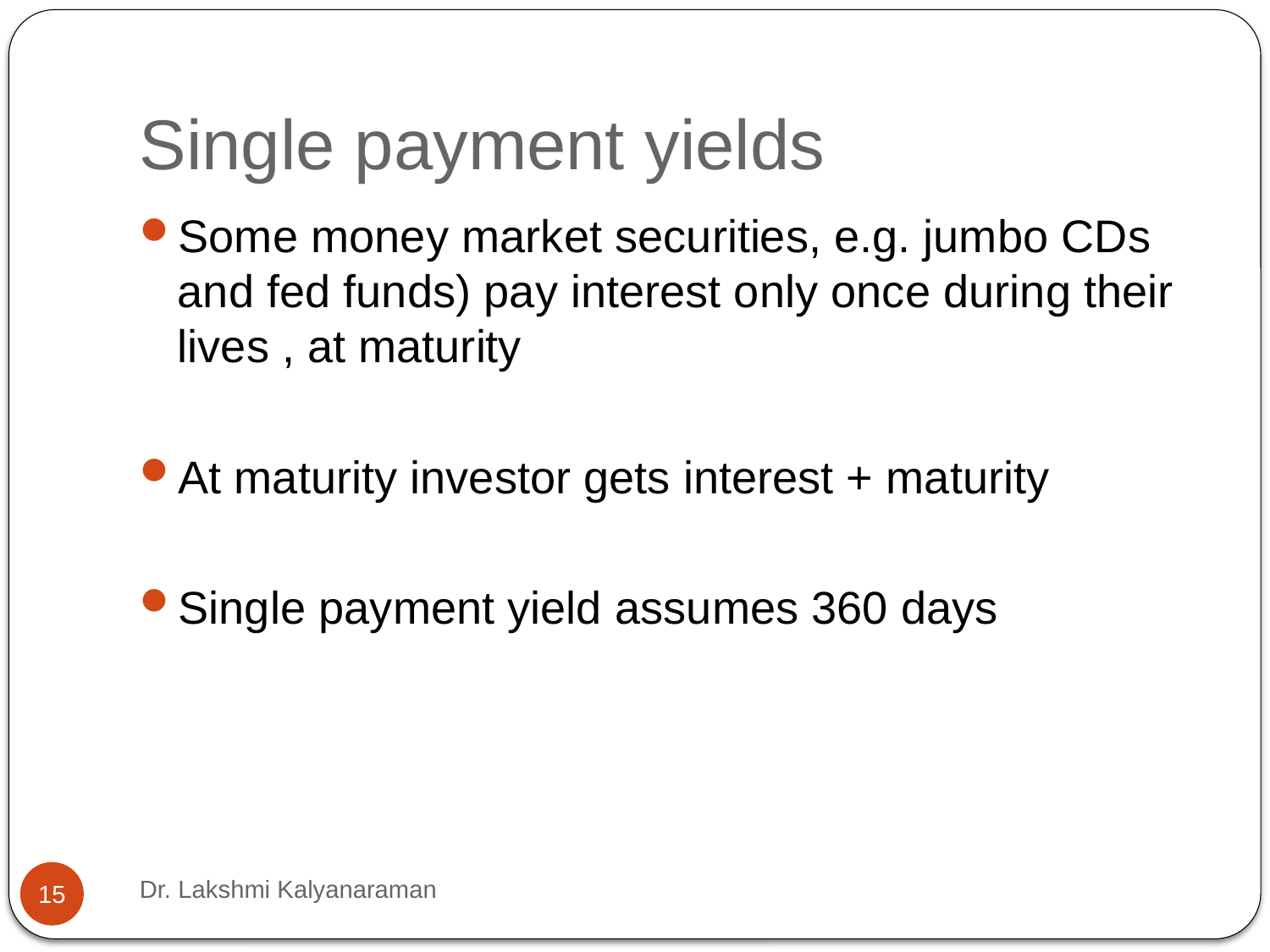

# Single payment yields
Some money market securities, e.g. jumbo CDs and fed funds) pay interest only once during their lives , at maturity

At maturity investor gets interest + maturity

Single payment yield assumes 360 days
Dr. Lakshmi Kalyanaraman
15